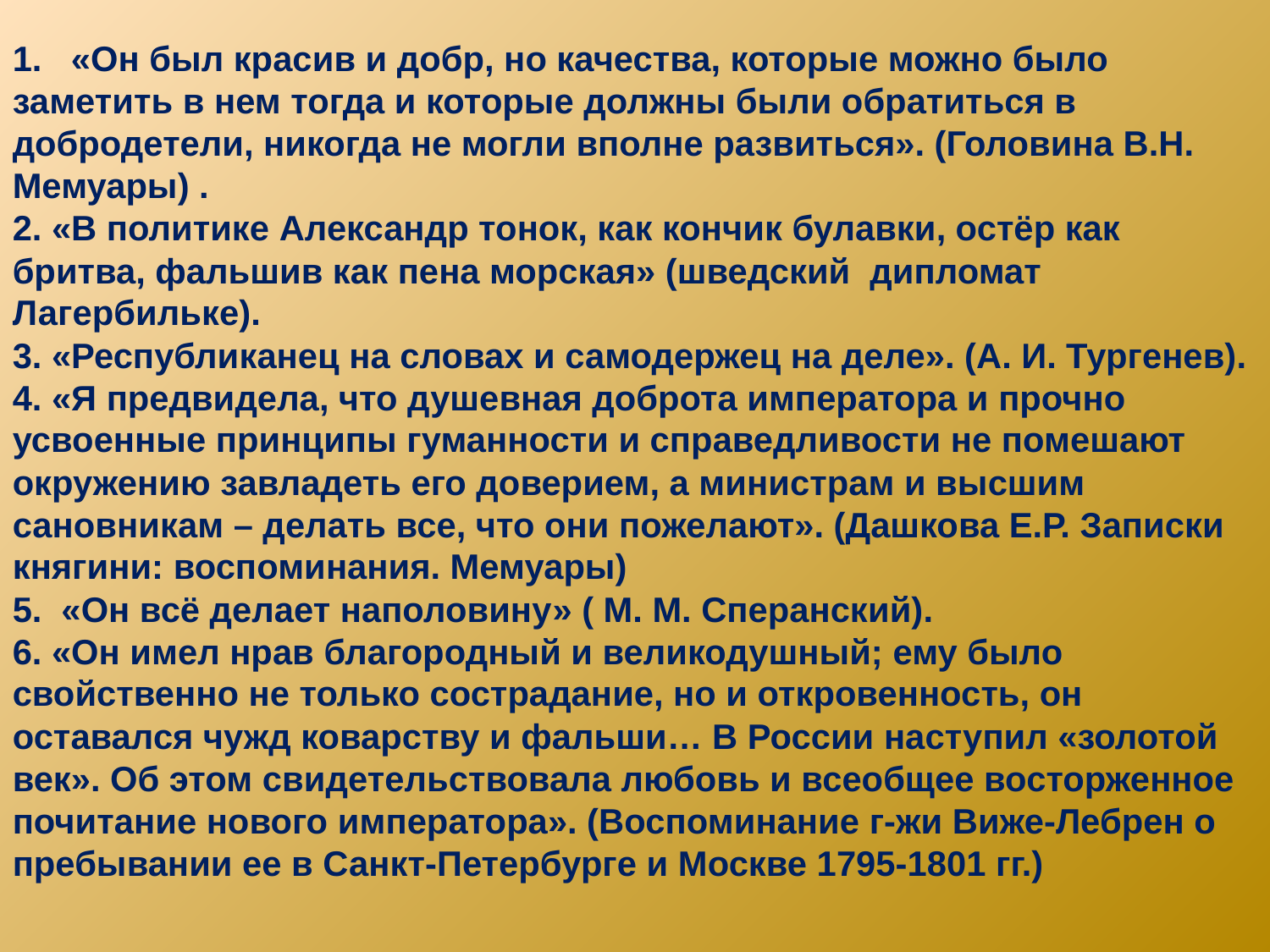

# 1.   «Он был красив и добр, но качества, которые можно было заметить в нем тогда и которые должны были обратиться в добродетели, никогда не могли вполне развиться». (Головина В.Н. Мемуары) .   2. «В политике Александр тонок, как кончик булавки, остёр как бритва, фальшив как пена морская» (шведский  дипломат Лагербильке).    3. «Республиканец на словах и самодержец на деле». (А. И. Тургенев). 4. «Я предвидела, что душевная доброта императора и прочно усвоенные принципы гуманности и справедливости не помешают окружению завладеть его доверием, а министрам и высшим сановникам – делать все, что они пожелают». (Дашкова Е.Р. Записки княгини: воспоминания. Мемуары) 5.  «Он всё делает наполовину» ( М. М. Сперанский).    6. «Он имел нрав благородный и великодушный; ему было свойственно не только сострадание, но и откровенность, он оставался чужд коварству и фальши… В России наступил «золотой век». Об этом свидетельствовала любовь и всеобщее восторженное почитание нового императора». (Воспоминание г-жи Виже-Лебрен о пребывании ее в Санкт-Петербурге и Москве 1795-1801 гг.)